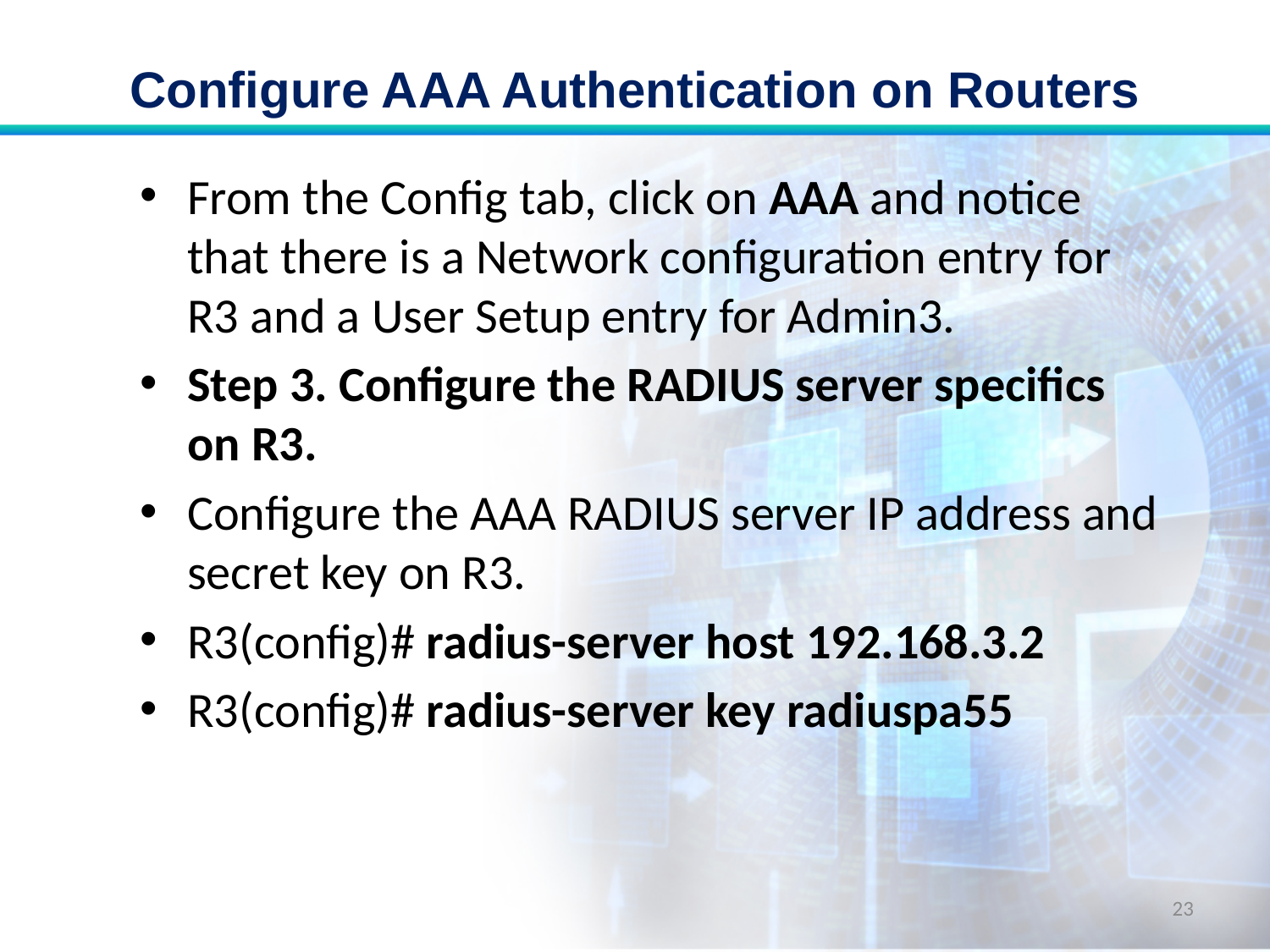

# Configure AAA Authentication on Routers
From the Config tab, click on AAA and notice that there is a Network configuration entry for R3 and a User Setup entry for Admin3.
Step 3. Configure the RADIUS server specifics on R3.
Configure the AAA RADIUS server IP address and secret key on R3.
R3(config)# radius-server host 192.168.3.2
R3(config)# radius-server key radiuspa55
23